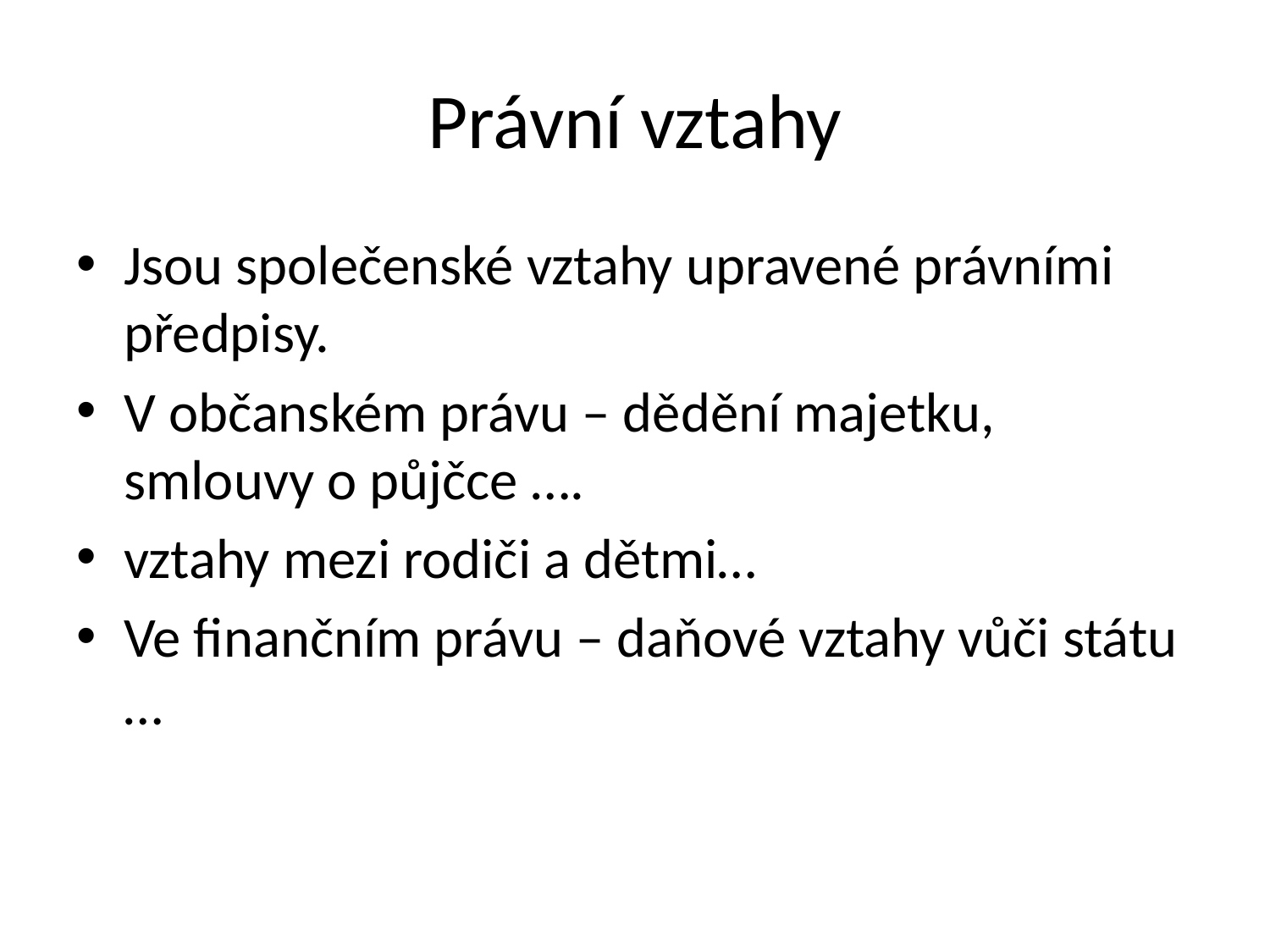

# Právní vztahy
Jsou společenské vztahy upravené právními předpisy.
V občanském právu – dědění majetku, smlouvy o půjčce ….
vztahy mezi rodiči a dětmi…
Ve finančním právu – daňové vztahy vůči státu …